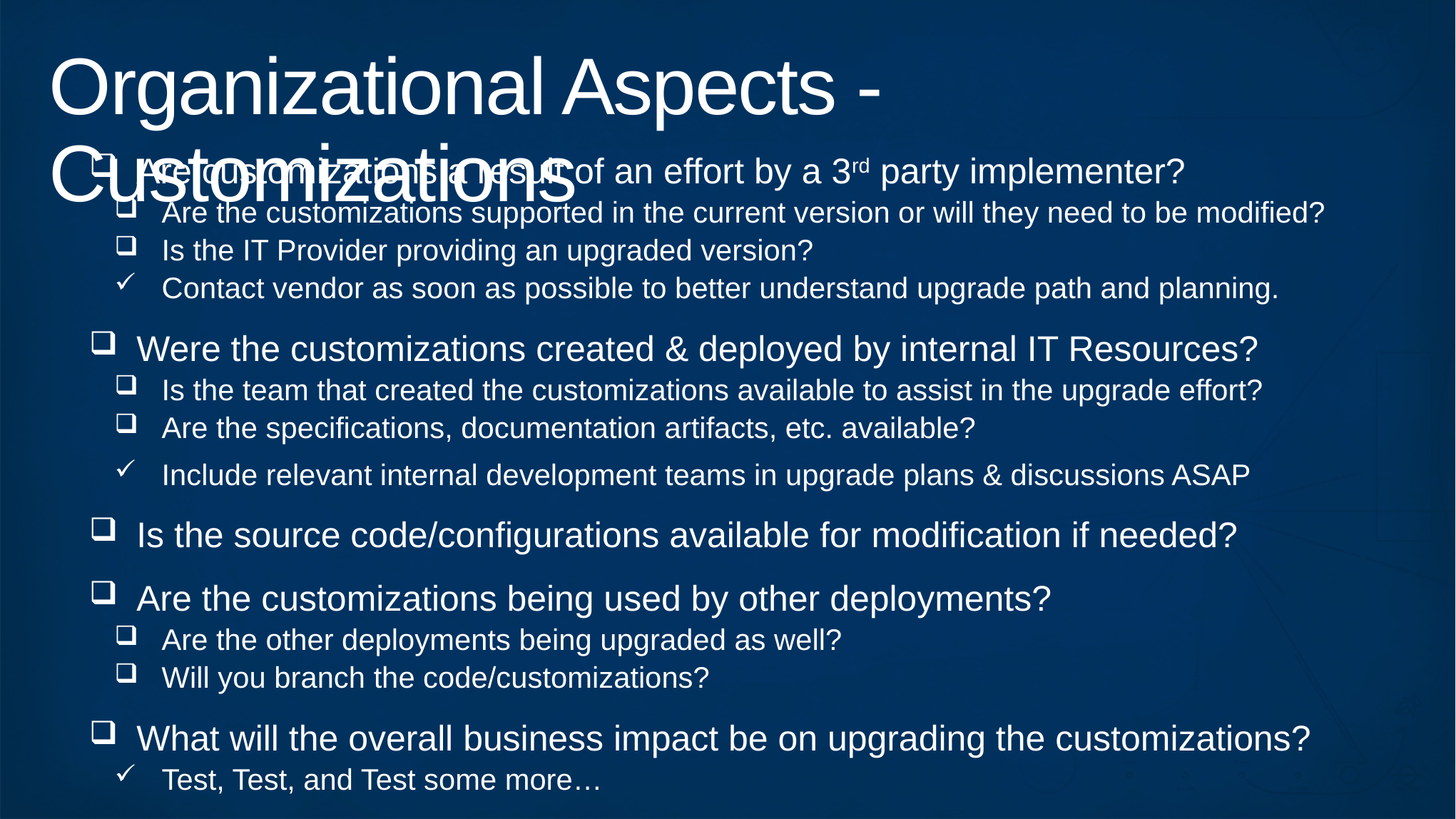

# Organizational Aspects - Customizations
Are customizations a result of an effort by a 3rd party implementer?
Are the customizations supported in the current version or will they need to be modified?
Is the IT Provider providing an upgraded version?
Contact vendor as soon as possible to better understand upgrade path and planning.
Were the customizations created & deployed by internal IT Resources?
Is the team that created the customizations available to assist in the upgrade effort?
Are the specifications, documentation artifacts, etc. available?
Include relevant internal development teams in upgrade plans & discussions ASAP
Is the source code/configurations available for modification if needed?
Are the customizations being used by other deployments?
Are the other deployments being upgraded as well?
Will you branch the code/customizations?
What will the overall business impact be on upgrading the customizations?
Test, Test, and Test some more…